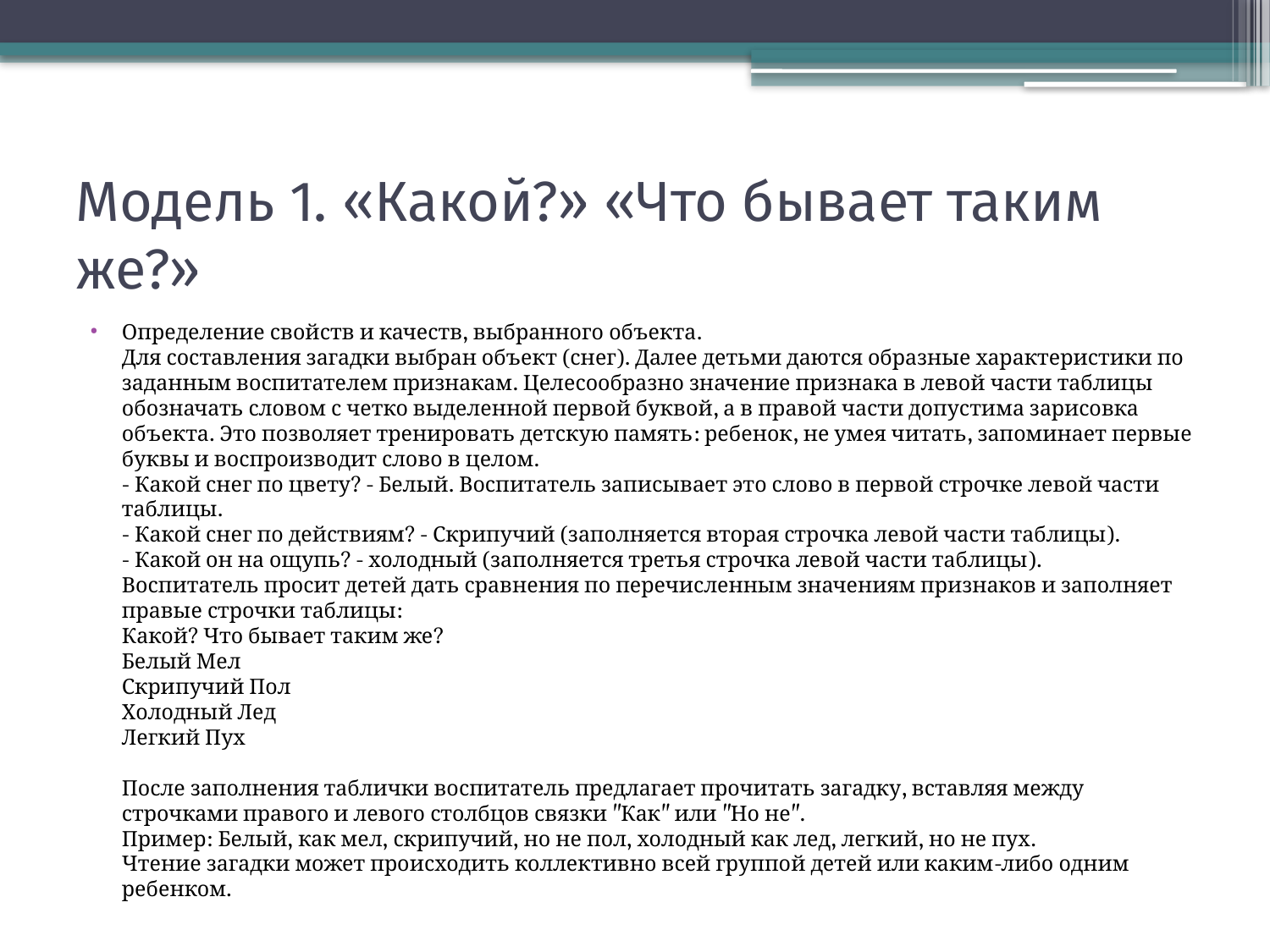

# Модель 1. «Какой?» «Что бывает таким же?»
Определение свойств и качеств, выбранного объекта.
Для составления загадки выбран объект (снег). Далее детьми даются образные характеристики по заданным воспитателем признакам. Целесообразно значение признака в левой части таблицы обозначать словом с четко выделенной первой буквой, а в правой части допустима зарисовка объекта. Это позволяет тренировать детскую память: ребенок, не умея читать, запоминает первые буквы и воспроизводит слово в целом.
- Какой снег по цвету? - Белый. Воспитатель записывает это слово в первой строчке левой части таблицы.
- Какой снег по действиям? - Скрипучий (заполняется вторая строчка левой части таблицы).
- Какой он на ощупь? - холодный (заполняется третья строчка левой части таблицы).
Воспитатель просит детей дать сравнения по перечисленным значениям признаков и заполняет правые строчки таблицы:
Какой? Что бывает таким же?
Белый Мел
Скрипучий Пол
Холодный Лед
Легкий Пух
После заполнения таблички воспитатель предлагает прочитать загадку, вставляя между строчками правого и левого столбцов связки "Как" или "Но не".
Пример: Белый, как мел, скрипучий, но не пол, холодный как лед, легкий, но не пух.
Чтение загадки может происходить коллективно всей группой детей или каким-либо одним ребенком.